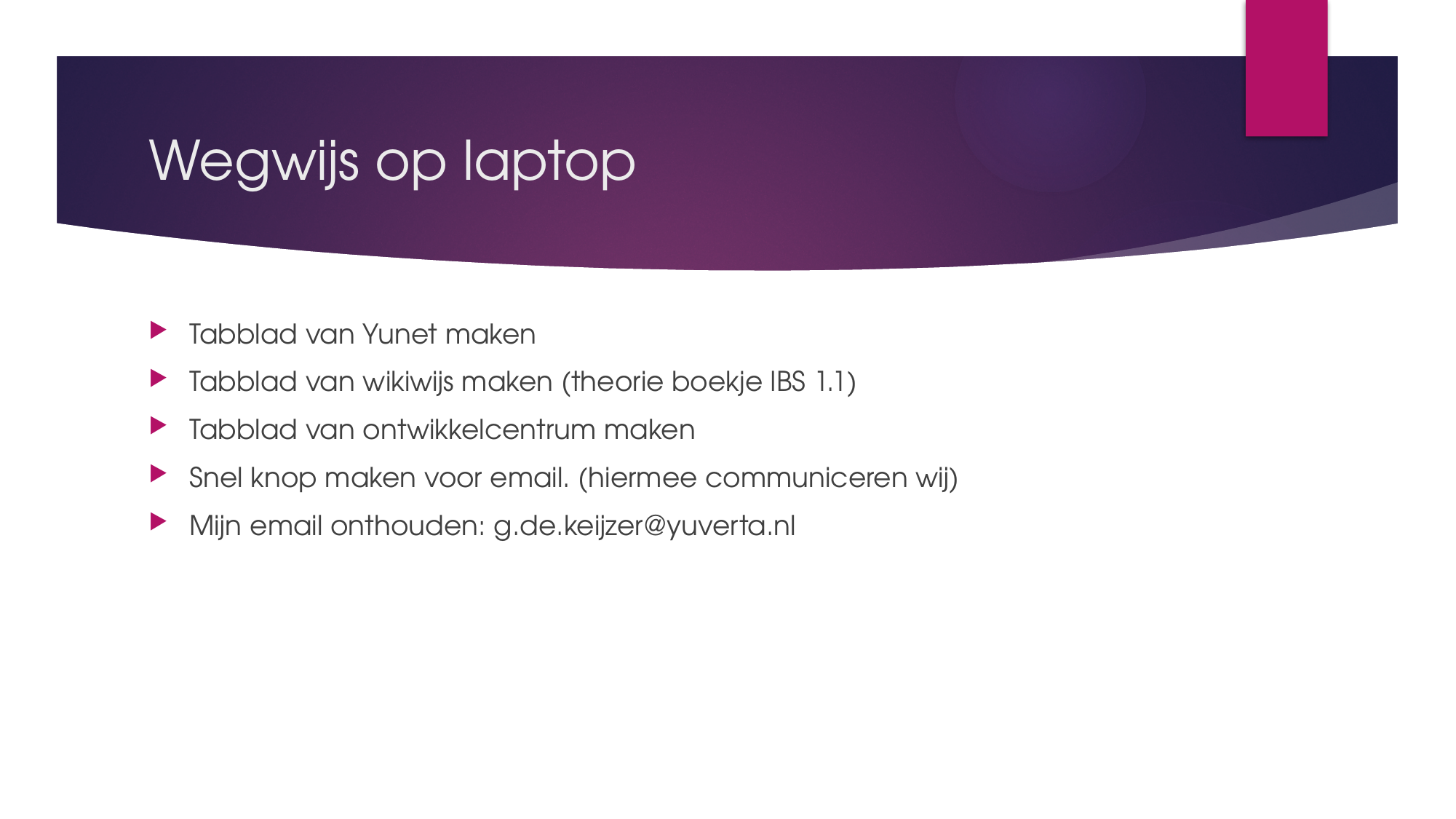

# Wegwijs op laptop
Tabblad van Yunet maken
Tabblad van wikiwijs maken (theorie boekje IBS 1.1)
Tabblad van ontwikkelcentrum maken
Snel knop maken voor email. (hiermee communiceren wij)
Mijn email onthouden: g.de.keijzer@yuverta.nl